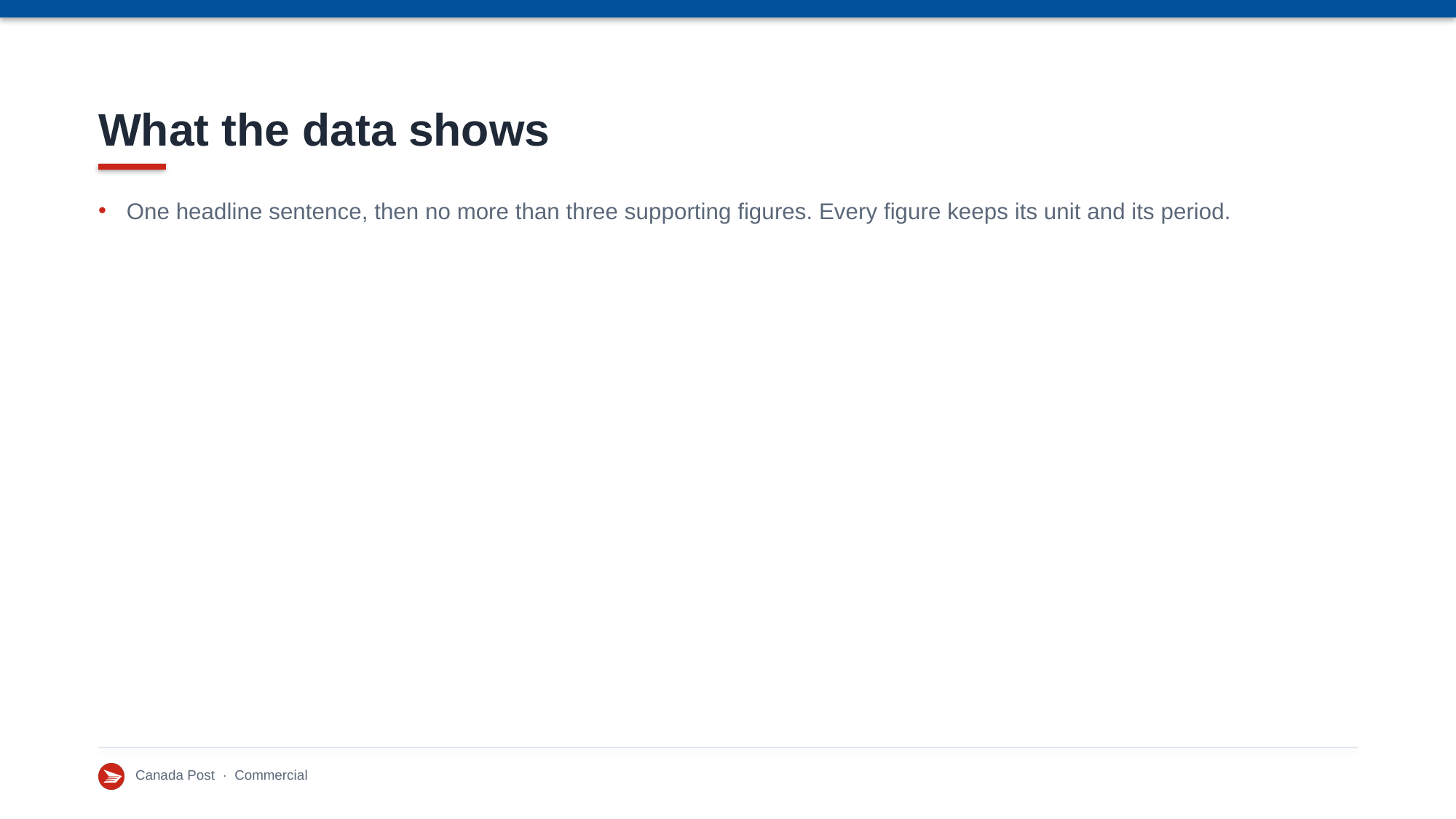

# What the data shows
One headline sentence, then no more than three supporting figures. Every figure keeps its unit and its period.